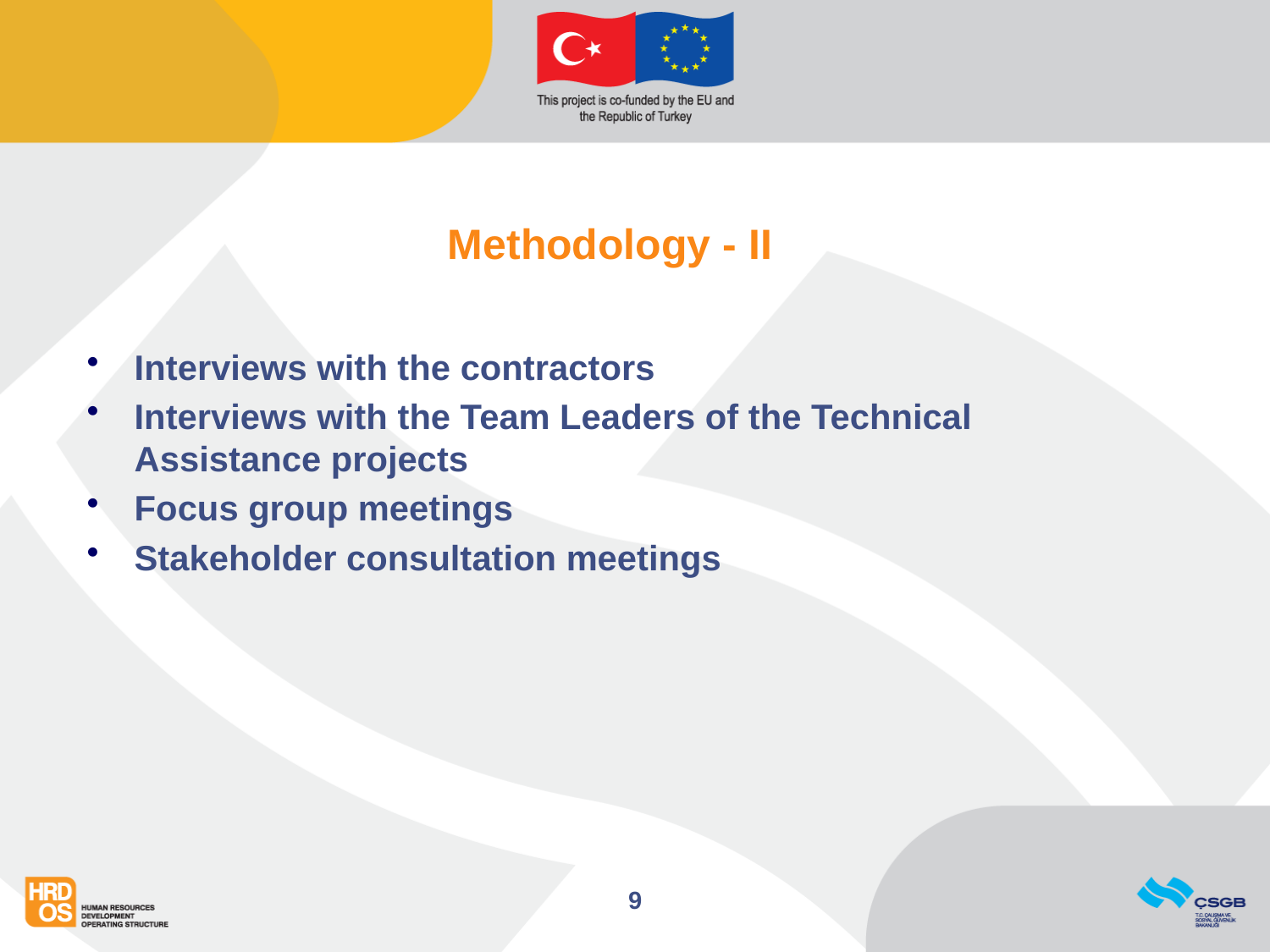

# Methodology - II
Interviews with the contractors
Interviews with the Team Leaders of the Technical Assistance projects
Focus group meetings
Stakeholder consultation meetings

9